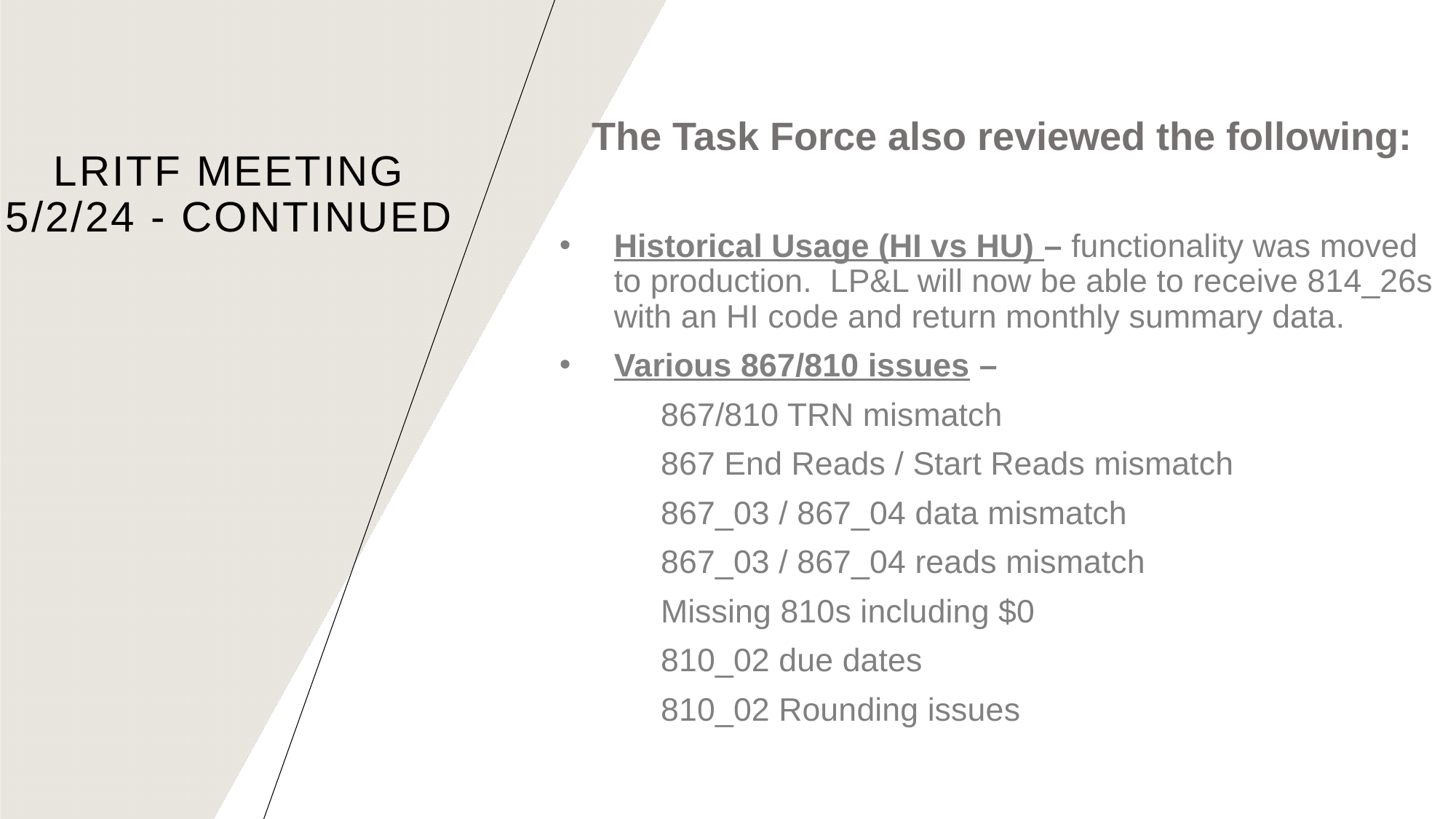

# LRITF meeting 5/2/24 - continued
The Task Force also reviewed the following:

Historical Usage (HI vs HU) – functionality was moved to production.  LP&L will now be able to receive 814_26s with an HI code and return monthly summary data.
Various 867/810 issues –
	867/810 TRN mismatch
	867 End Reads / Start Reads mismatch
	867_03 / 867_04 data mismatch
	867_03 / 867_04 reads mismatch
	Missing 810s including $0
	810_02 due dates
	810_02 Rounding issues